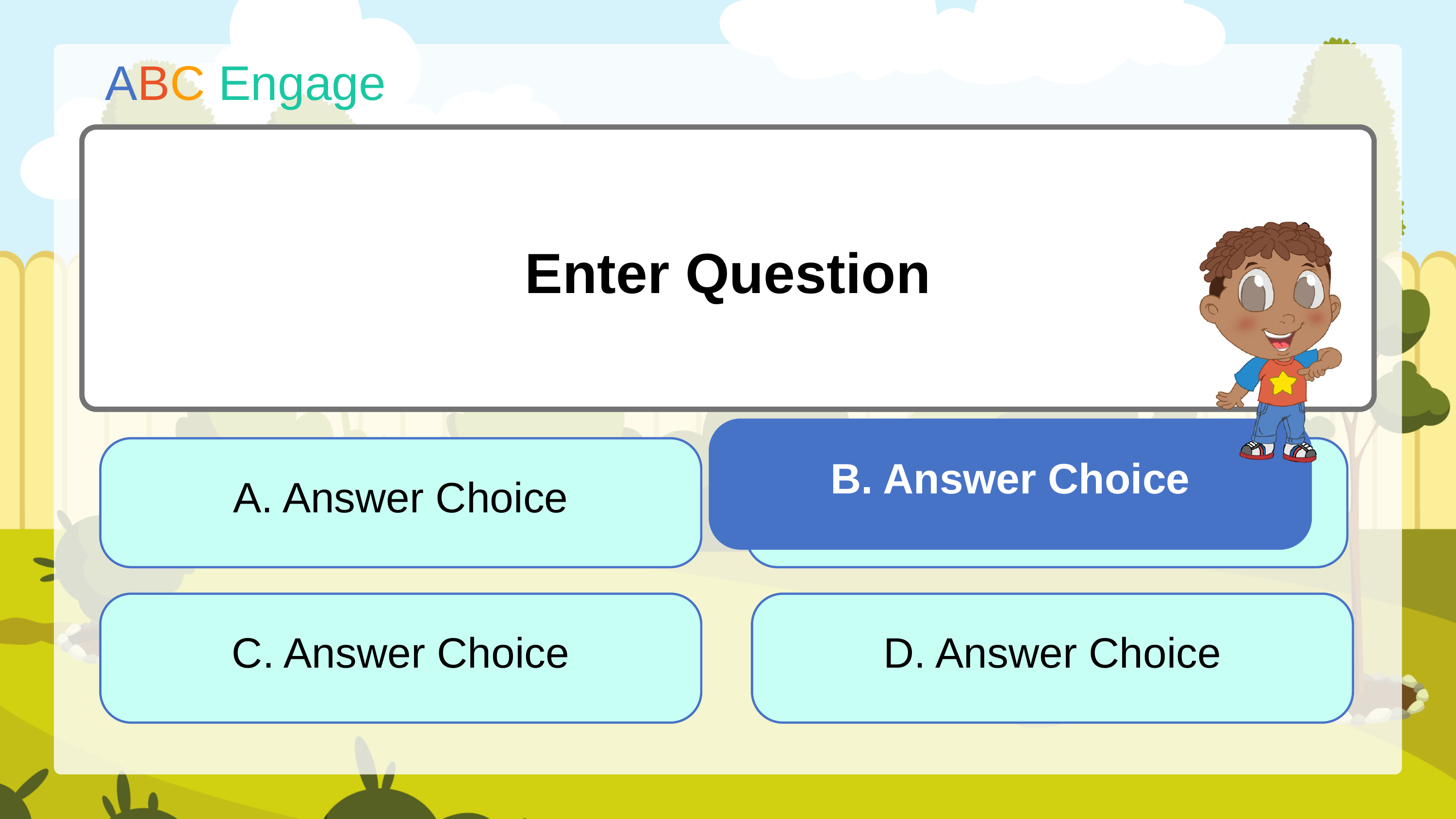

ABC Engage

B. Answer Choice
Enter Question

A. Answer Choice

B. Answer Choice

C. Answer Choice

D. Answer Choice